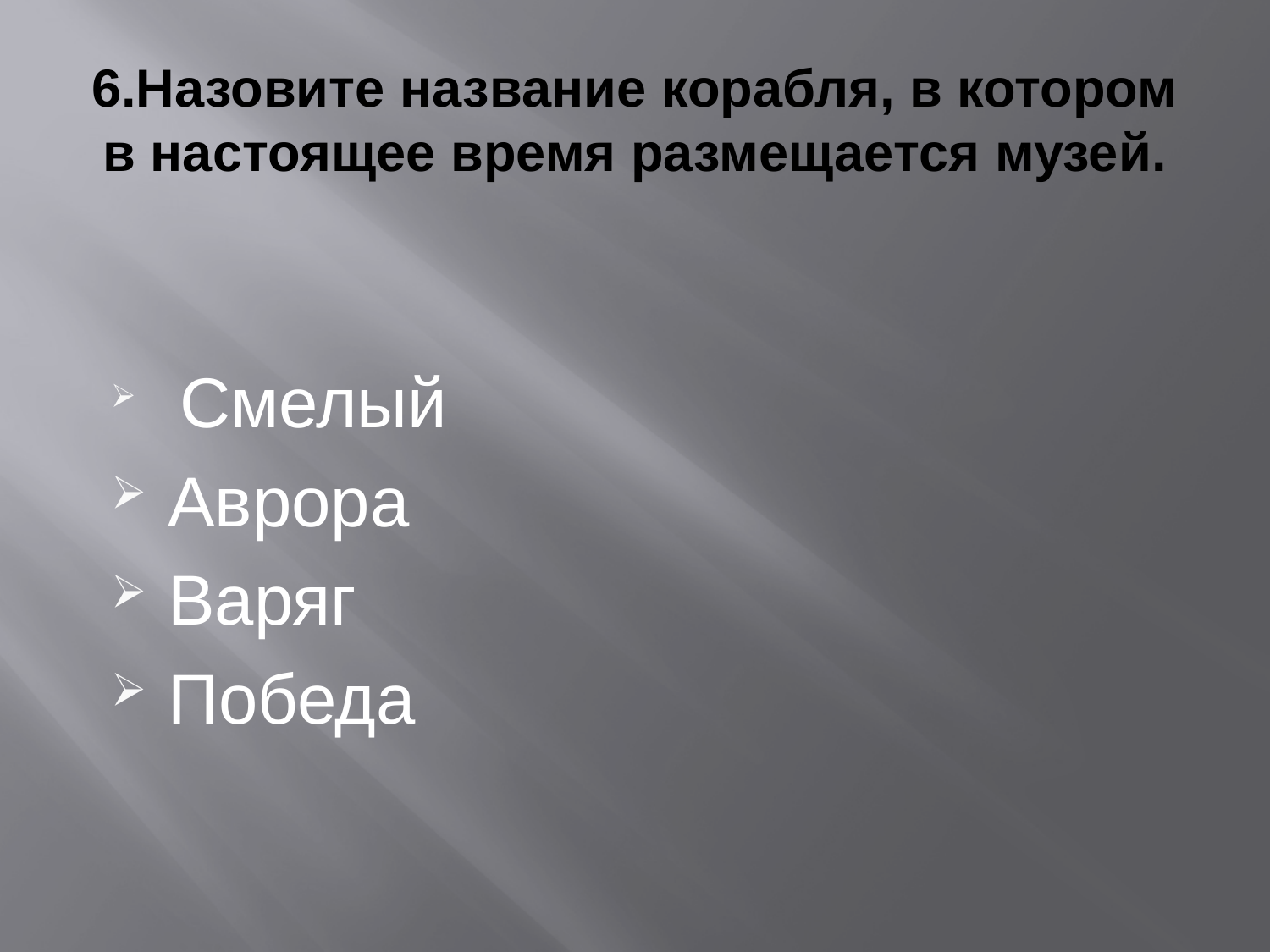

# 6.Назовите название корабля, в котором в настоящее время размещается музей.

 Смелый
Аврора
Варяг
Победа